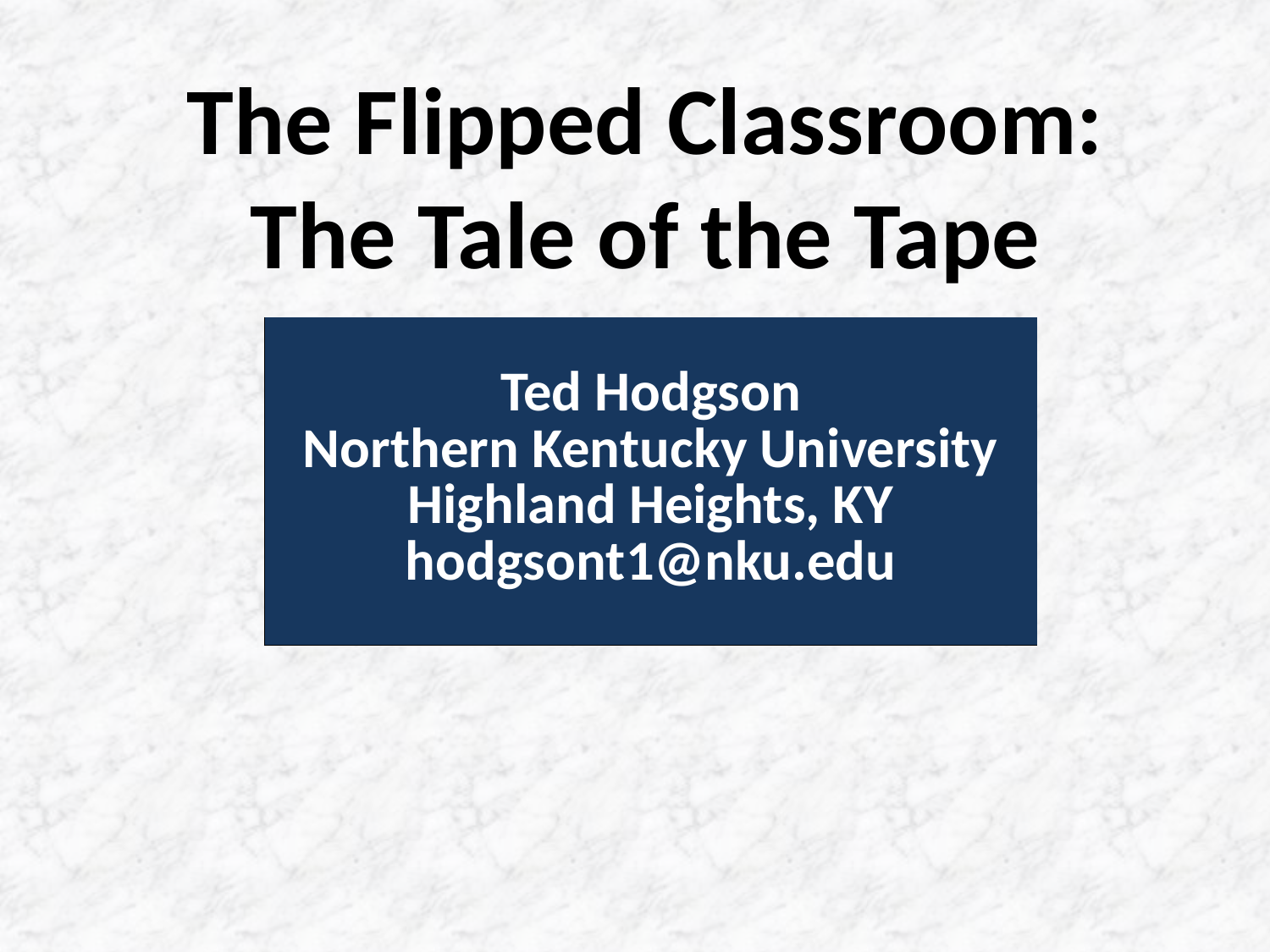

The Flipped Classroom:
The Tale of the Tape
| Ted Hodgson Northern Kentucky University Highland Heights, KY hodgsont1@nku.edu |
| --- |